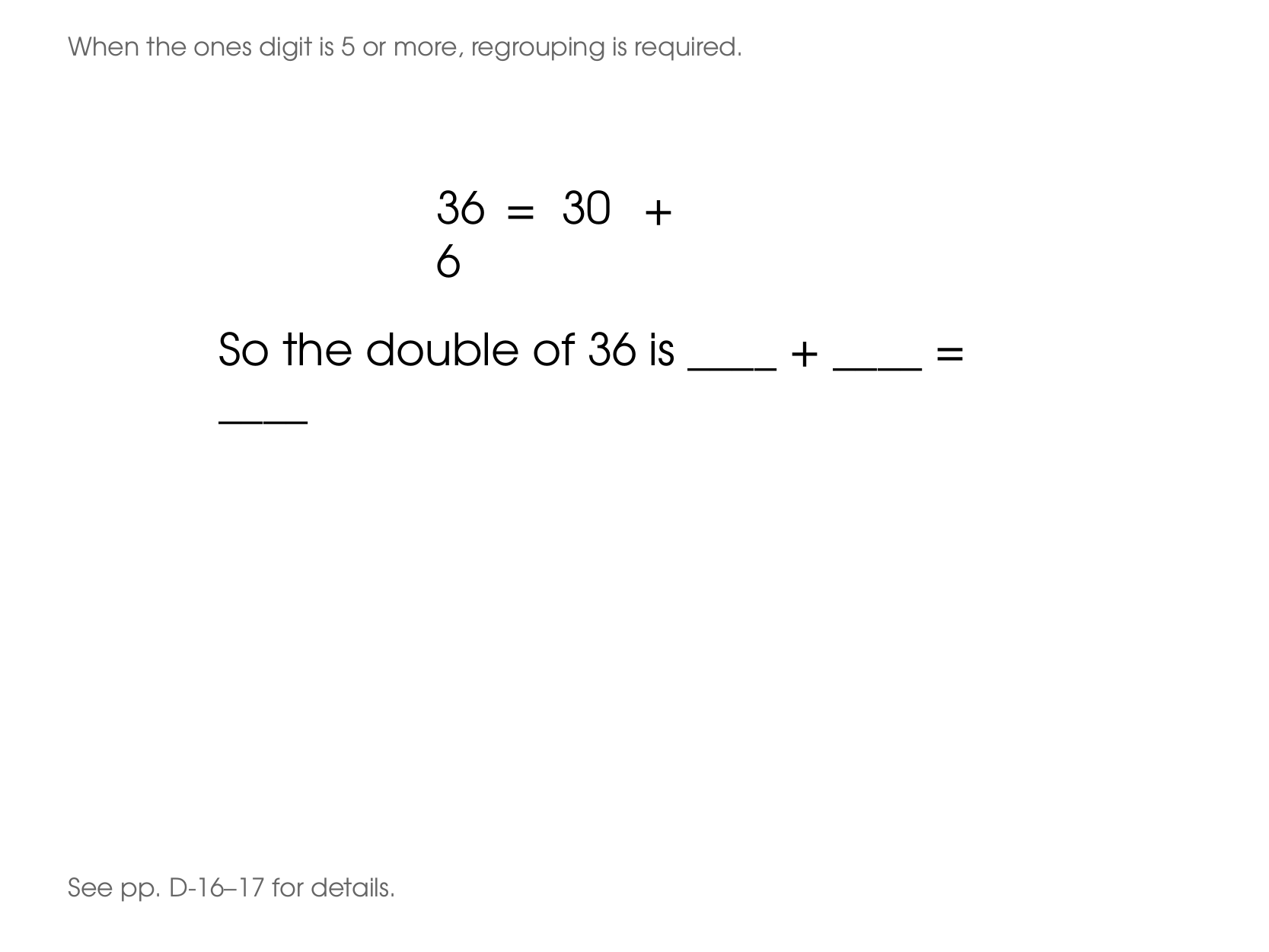

When the ones digit is 5 or more, regrouping is required.
36   =  30   +   6
So the double of 36 is ____ + ____ = ____
See pp. D-16–17 for details.